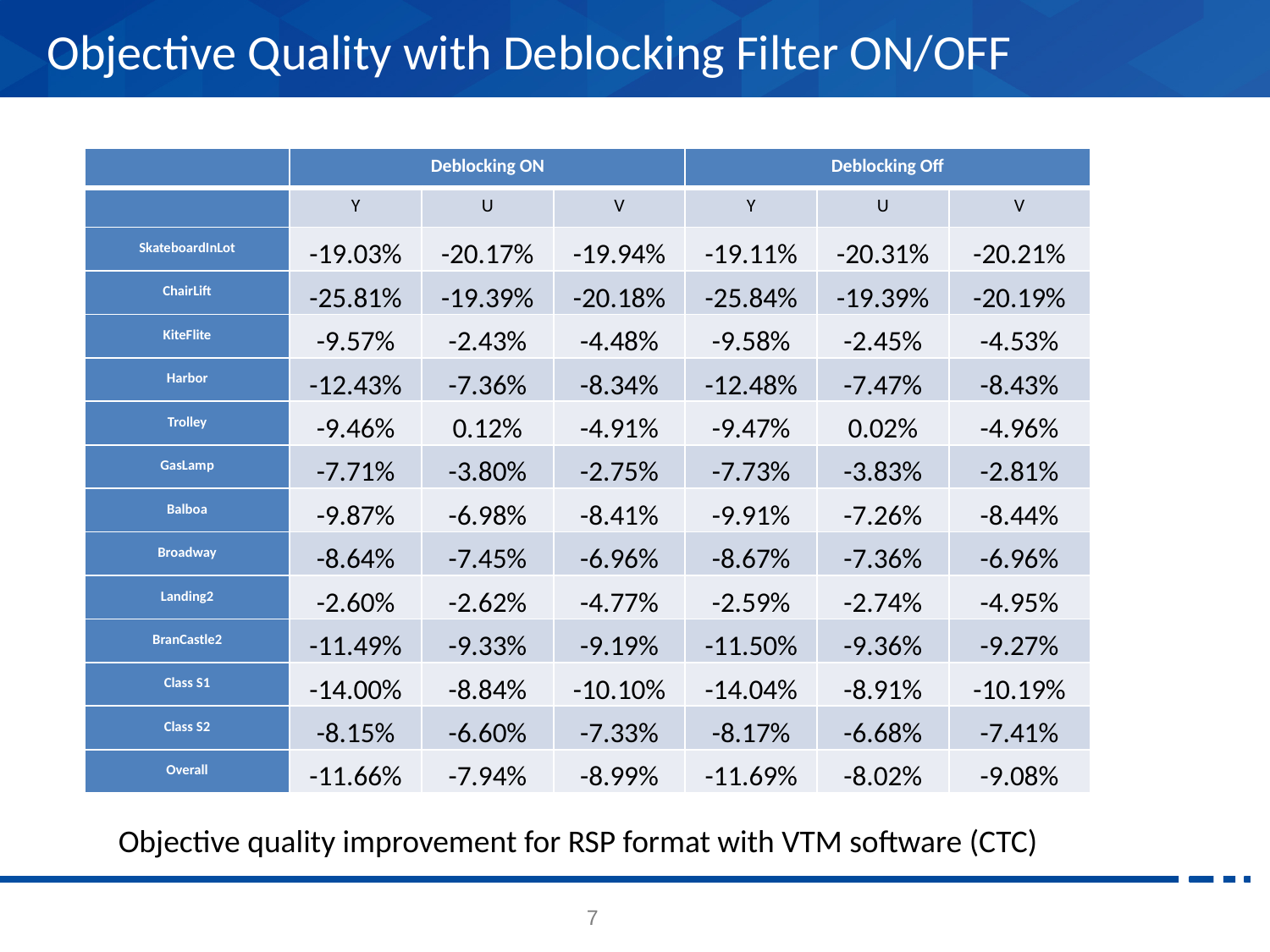

# Objective Quality with Deblocking Filter ON/OFF
|  | Deblocking ON |  |  | Deblocking Off |  |  |
| --- | --- | --- | --- | --- | --- | --- |
|  | Y | U | V | Y | U | V |
| SkateboardInLot | -19.03% | -20.17% | -19.94% | -19.11% | -20.31% | -20.21% |
| ChairLift | -25.81% | -19.39% | -20.18% | -25.84% | -19.39% | -20.19% |
| KiteFlite | -9.57% | -2.43% | -4.48% | -9.58% | -2.45% | -4.53% |
| Harbor | -12.43% | -7.36% | -8.34% | -12.48% | -7.47% | -8.43% |
| Trolley | -9.46% | 0.12% | -4.91% | -9.47% | 0.02% | -4.96% |
| GasLamp | -7.71% | -3.80% | -2.75% | -7.73% | -3.83% | -2.81% |
| Balboa | -9.87% | -6.98% | -8.41% | -9.91% | -7.26% | -8.44% |
| Broadway | -8.64% | -7.45% | -6.96% | -8.67% | -7.36% | -6.96% |
| Landing2 | -2.60% | -2.62% | -4.77% | -2.59% | -2.74% | -4.95% |
| BranCastle2 | -11.49% | -9.33% | -9.19% | -11.50% | -9.36% | -9.27% |
| Class S1 | -14.00% | -8.84% | -10.10% | -14.04% | -8.91% | -10.19% |
| Class S2 | -8.15% | -6.60% | -7.33% | -8.17% | -6.68% | -7.41% |
| Overall | -11.66% | -7.94% | -8.99% | -11.69% | -8.02% | -9.08% |
Objective quality improvement for RSP format with VTM software (CTC)